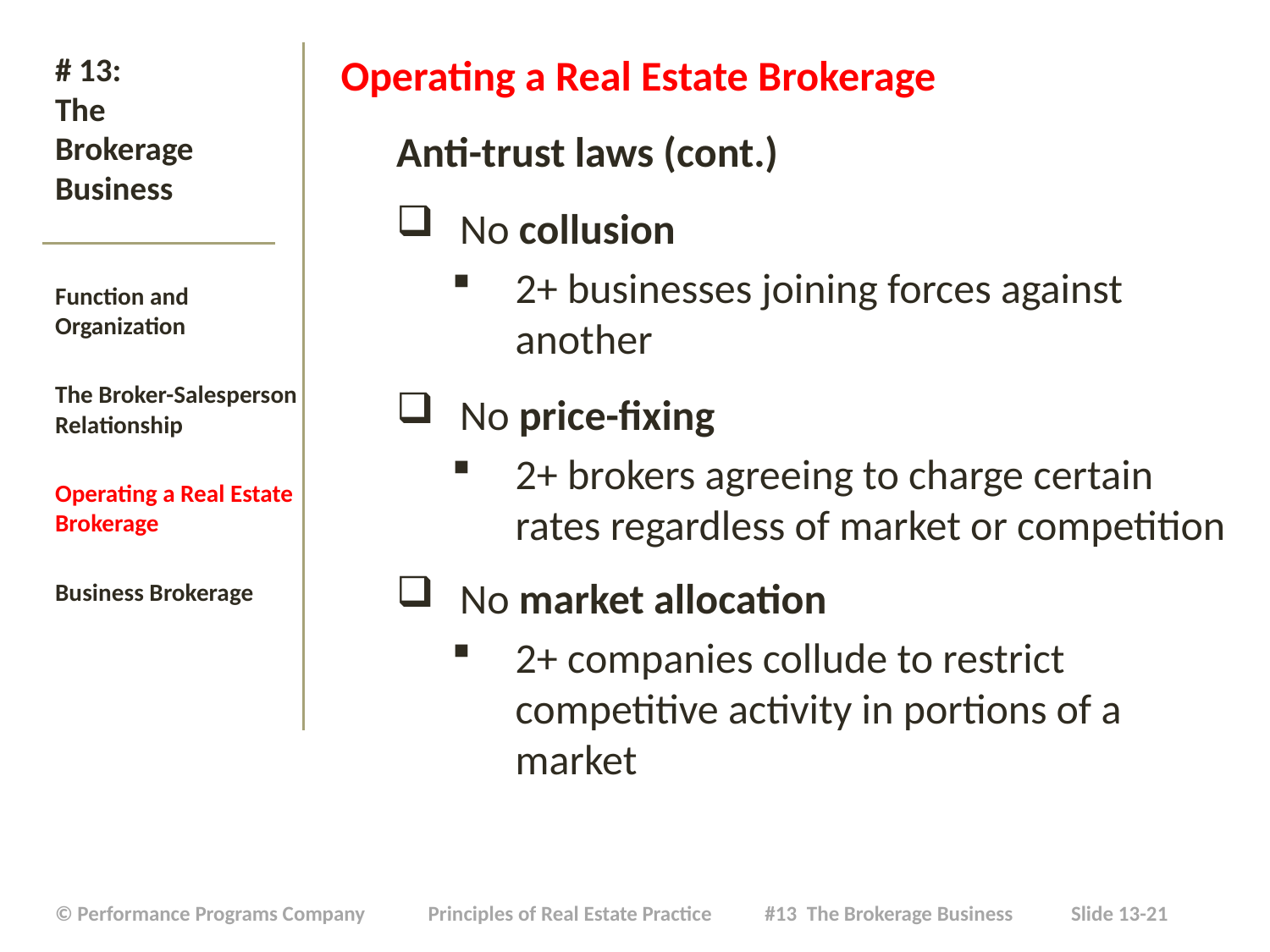

# # 13: The Brokerage Business
Operating a Real Estate Brokerage

Anti-trust laws (cont.)

No collusion
2+ businesses joining forces against another
No price-fixing
2+ brokers agreeing to charge certain rates regardless of market or competition
No market allocation
2+ companies collude to restrict competitive activity in portions of a market

Function and Organization

The Broker-Salesperson Relationship

Operating a Real Estate Brokerage

Business Brokerage

| © Performance Programs Company Principles of Real Estate Practice #13 The Brokerage Business Slide 13-21 |
| --- |